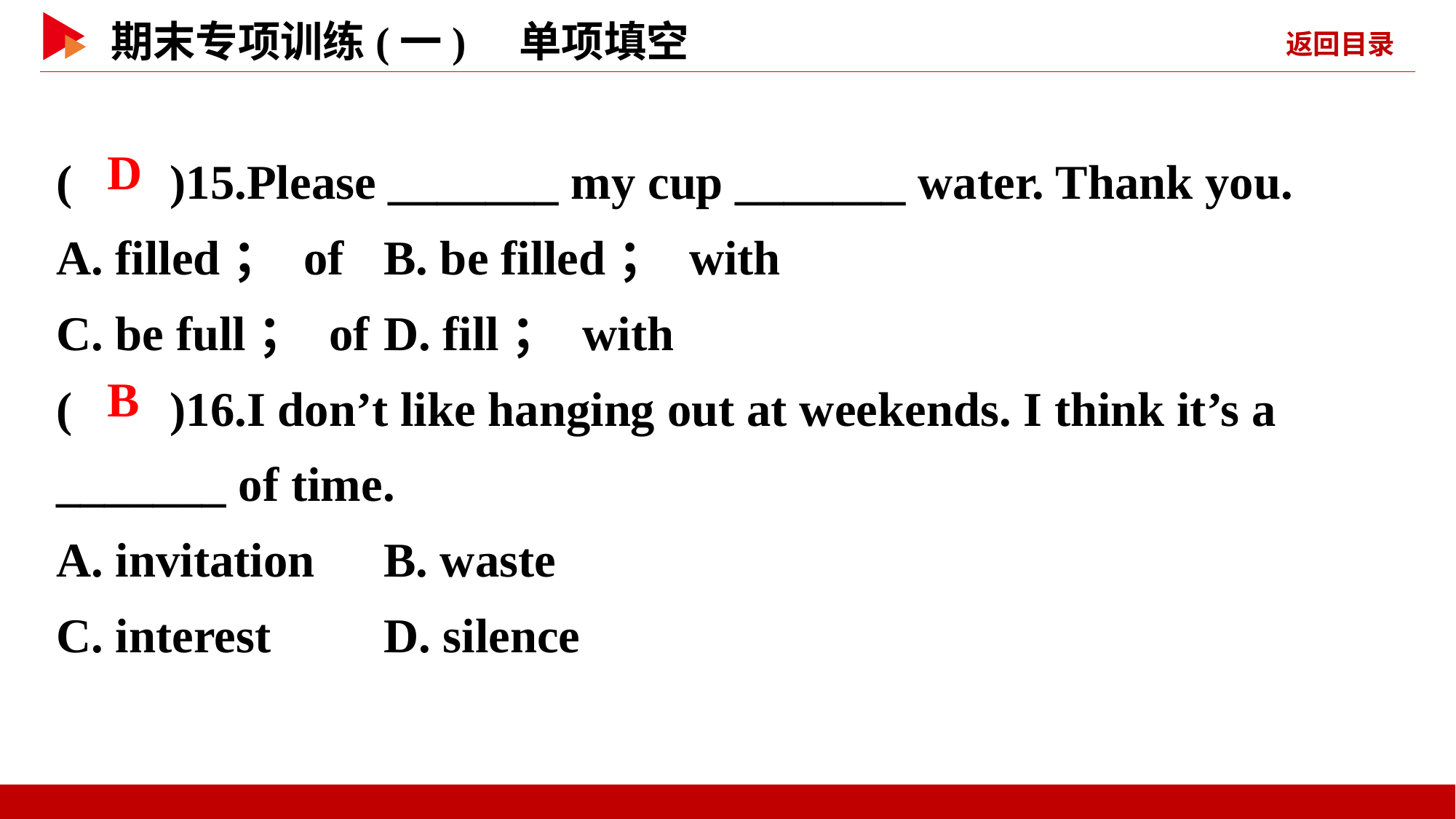

(        )15.Please _______ my cup _______ water. Thank you.
A. filled； of	B. be filled； with
C. be full； of	D. fill； with
(        )16.I don’t like hanging out at weekends. I think it’s a _______ of time.
A. invitation	B. waste
C. interest 	D. silence
   D
   B